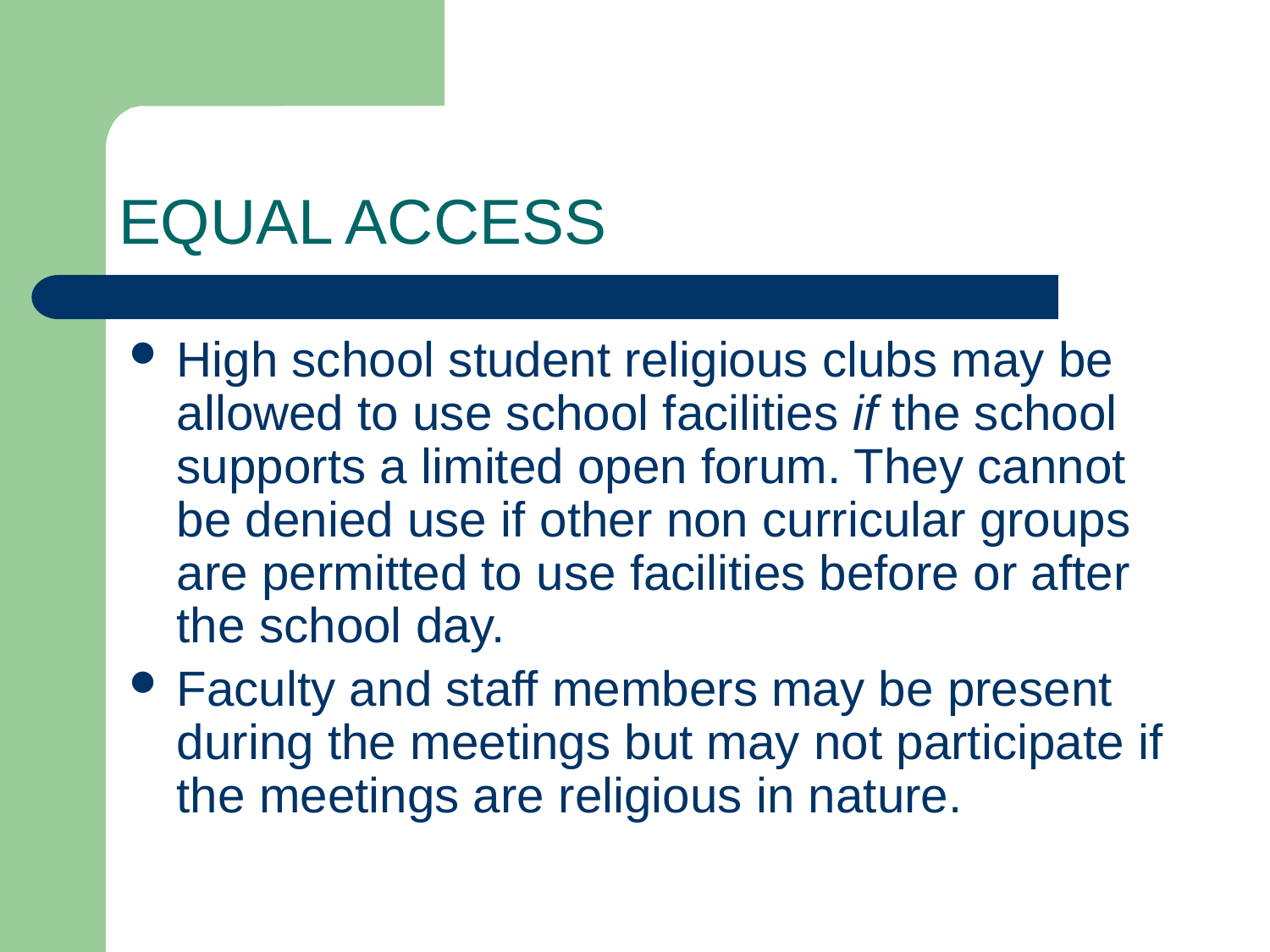

# EQUAL ACCESS
High school student religious clubs may be allowed to use school facilities if the school supports a limited open forum. They cannot be denied use if other non curricular groups are permitted to use facilities before or after the school day.
Faculty and staff members may be present during the meetings but may not participate if the meetings are religious in nature.